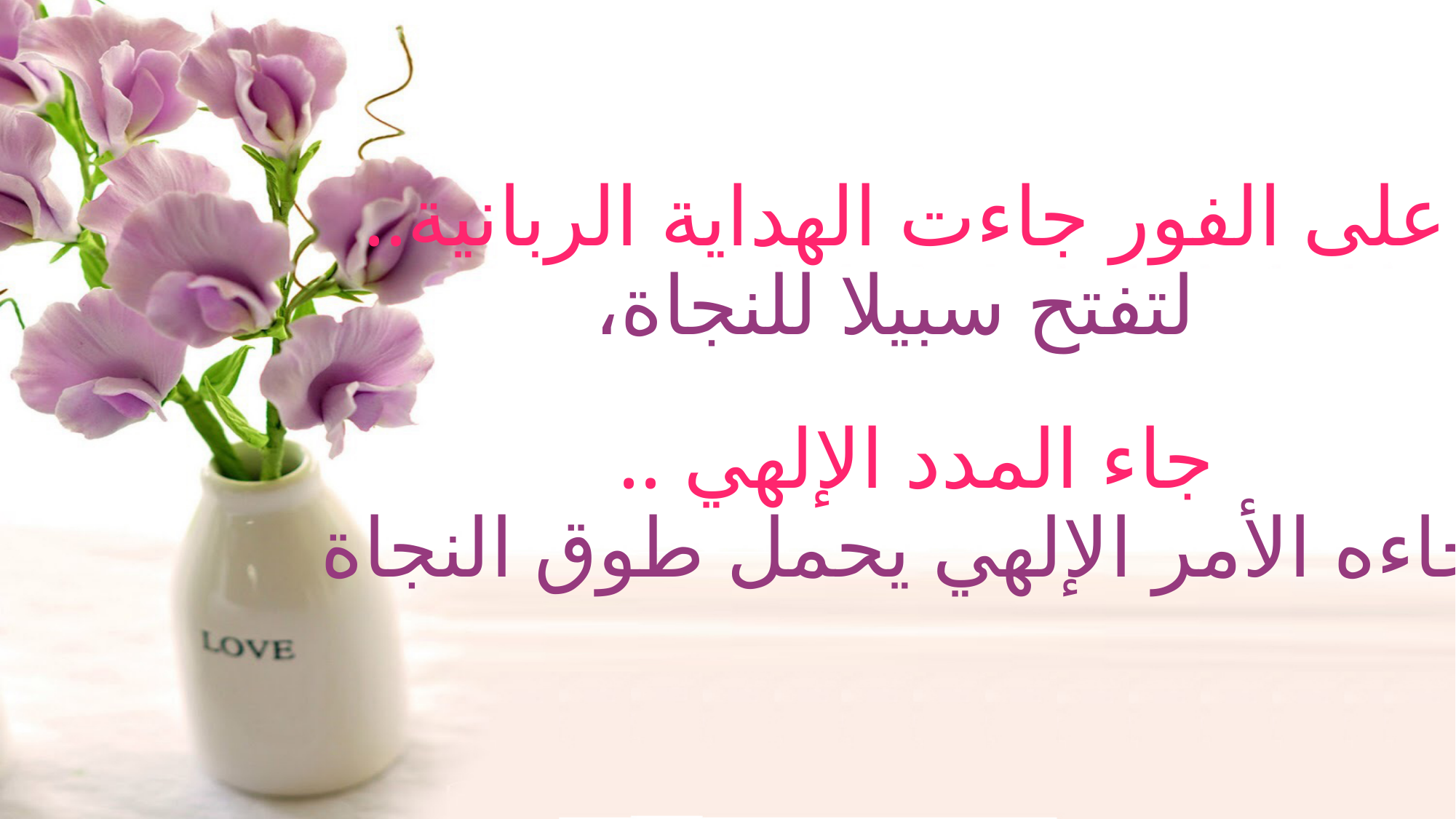

# على الفور جاءت الهداية الربانية.. لتفتح سبيلا للنجاة، جاء المدد الإلهي .. جاءه الأمر الإلهي يحمل طوق النجاة